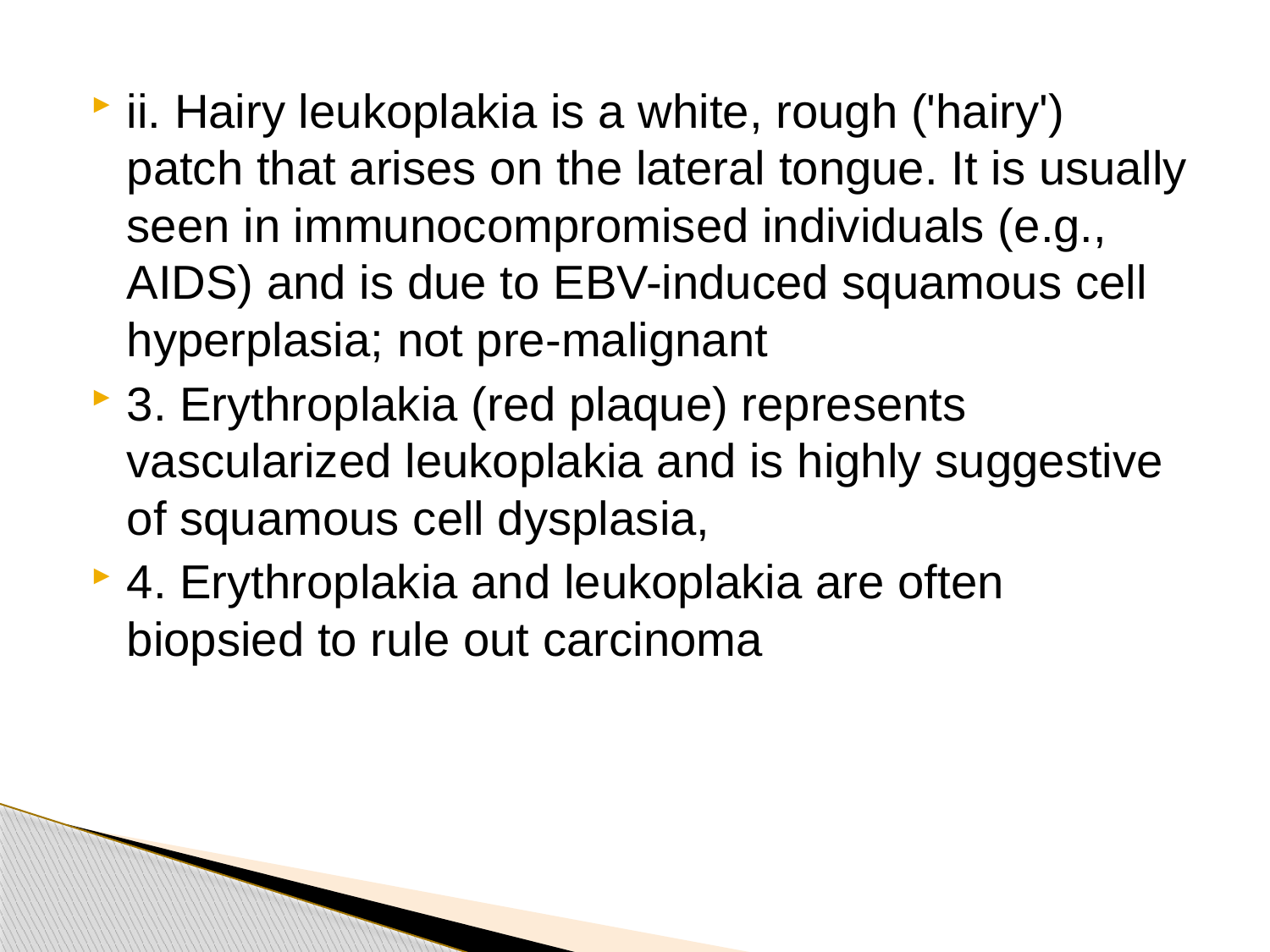

ii. Hairy leukoplakia is a white, rough ('hairy') patch that arises on the lateral tongue. It is usually seen in immunocompromised individuals (e.g., AIDS) and is due to EBV-induced squamous cell hyperplasia; not pre-malignant
3. Erythroplakia (red plaque) represents vascularized leukoplakia and is highly suggestive of squamous cell dysplasia,
4. Erythroplakia and leukoplakia are often biopsied to rule out carcinoma